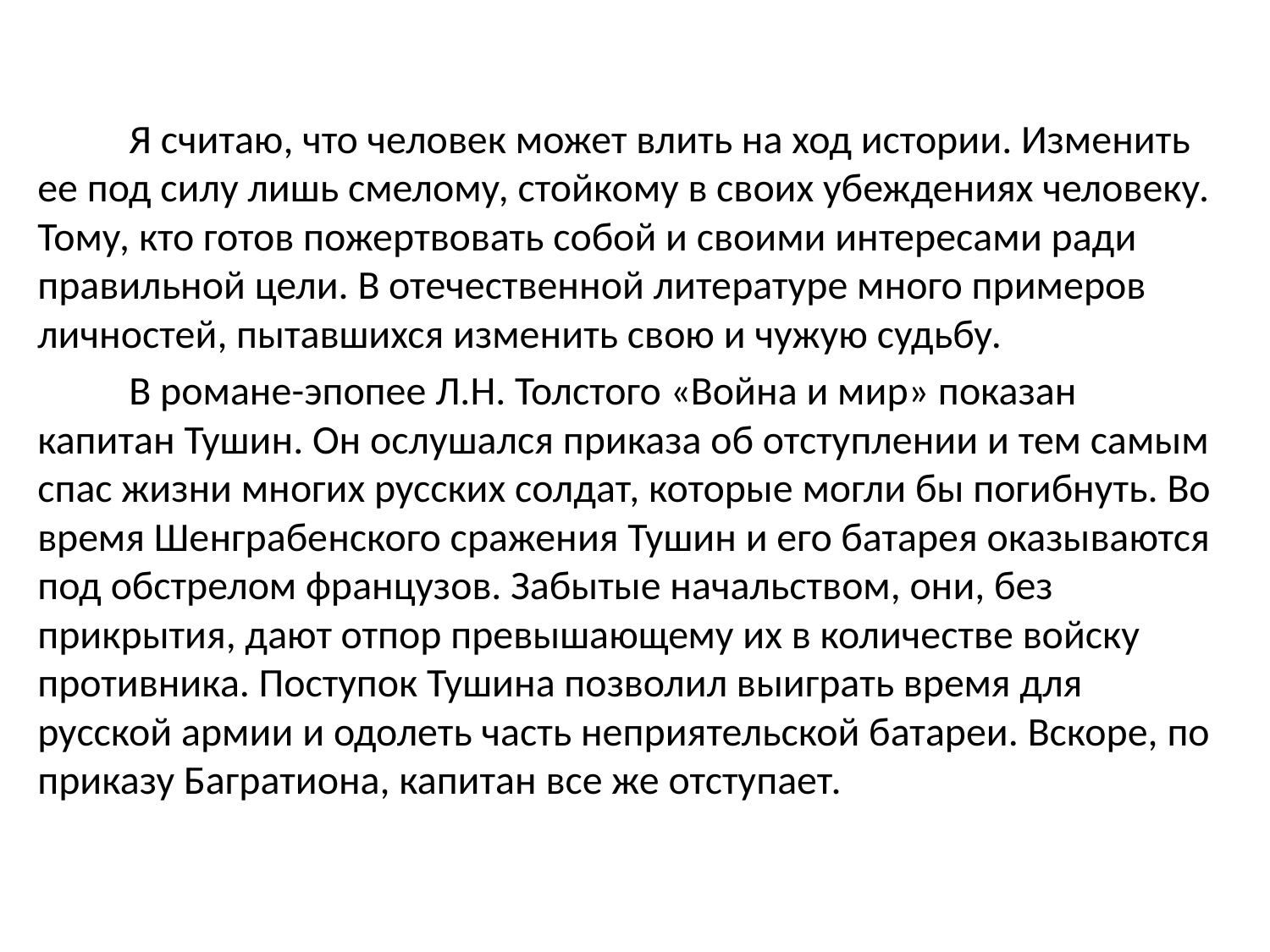

Я считаю, что человек может влить на ход истории. Изменить ее под силу лишь смелому, стойкому в своих убеждениях человеку. Тому, кто готов пожертвовать собой и своими интересами ради правильной цели. В отечественной литературе много примеров личностей, пытавшихся изменить свою и чужую судьбу.
	В романе-эпопее Л.Н. Толстого «Война и мир» показан капитан Тушин. Он ослушался приказа об отступлении и тем самым спас жизни многих русских солдат, которые могли бы погибнуть. Во время Шенграбенского сражения Тушин и его батарея оказываются под обстрелом французов. Забытые начальством, они, без прикрытия, дают отпор превышающему их в количестве войску противника. Поступок Тушина позволил выиграть время для русской армии и одолеть часть неприятельской батареи. Вскоре, по приказу Багратиона, капитан все же отступает.